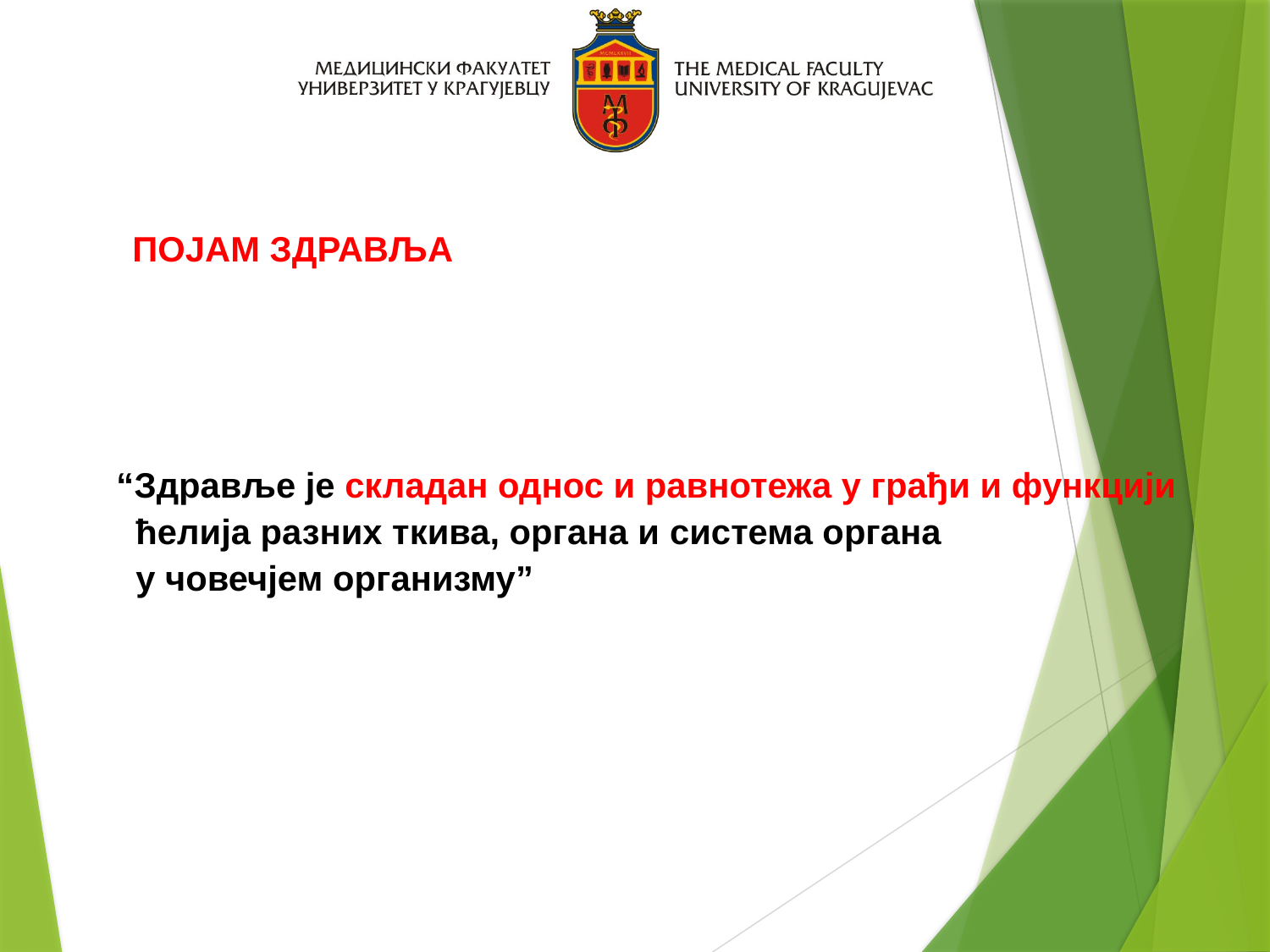

ПОЈАМ ЗДРАВЉА

    “Здравље је складан однос и равнотежа у грађи и функцији
      ћелија разних ткива, органа и система органа
      у човечјем организму”